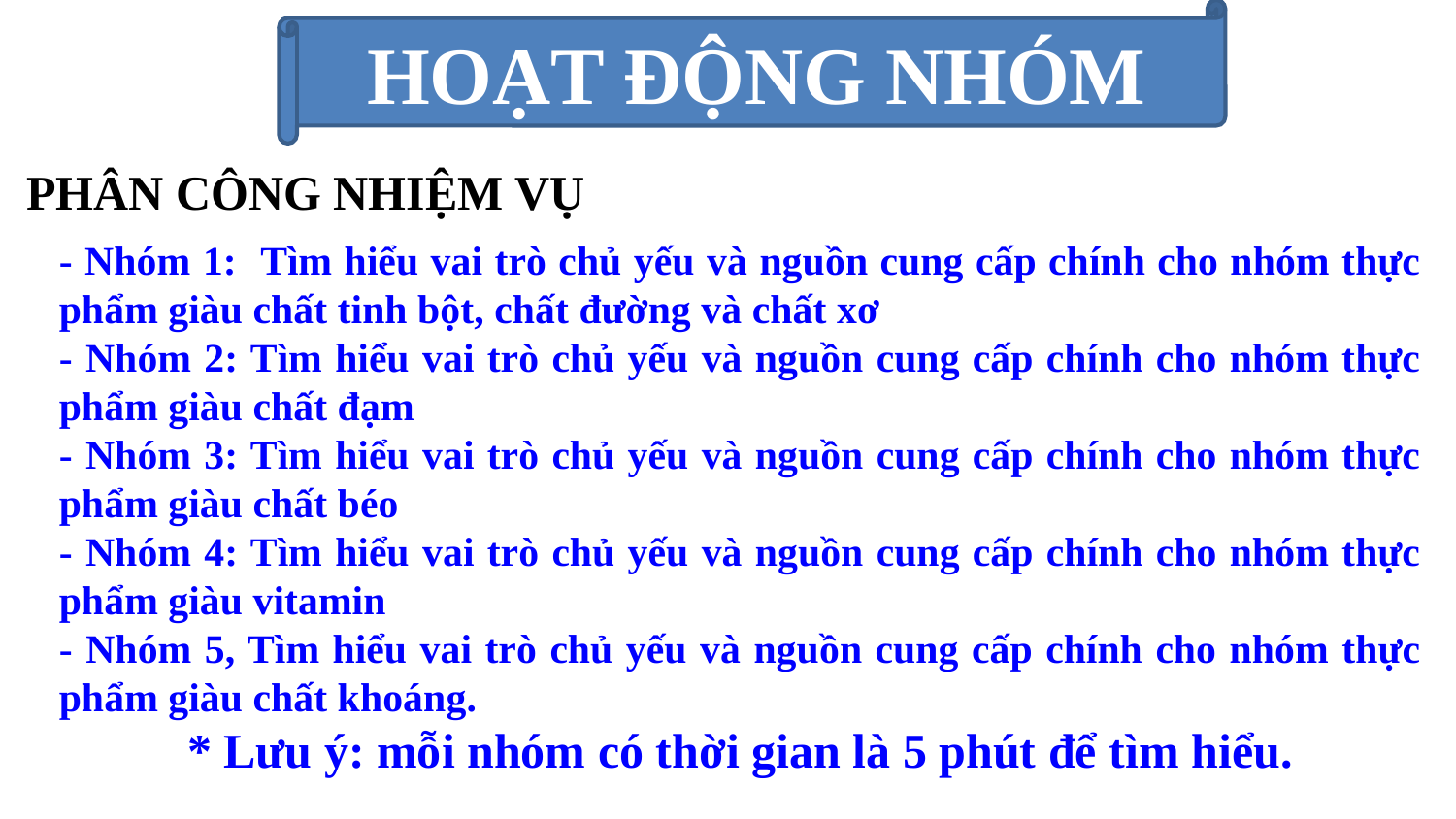

HOẠT ĐỘNG NHÓM
PHÂN CÔNG NHIỆM VỤ
- Nhóm 1:  Tìm hiểu vai trò chủ yếu và nguồn cung cấp chính cho nhóm thực phẩm giàu chất tinh bột, chất đường và chất xơ
- Nhóm 2: Tìm hiểu vai trò chủ yếu và nguồn cung cấp chính cho nhóm thực phẩm giàu chất đạm
- Nhóm 3: Tìm hiểu vai trò chủ yếu và nguồn cung cấp chính cho nhóm thực phẩm giàu chất béo
- Nhóm 4: Tìm hiểu vai trò chủ yếu và nguồn cung cấp chính cho nhóm thực phẩm giàu vitamin
- Nhóm 5, Tìm hiểu vai trò chủ yếu và nguồn cung cấp chính cho nhóm thực phẩm giàu chất khoáng.
* Lưu ý: mỗi nhóm có thời gian là 5 phút để tìm hiểu.